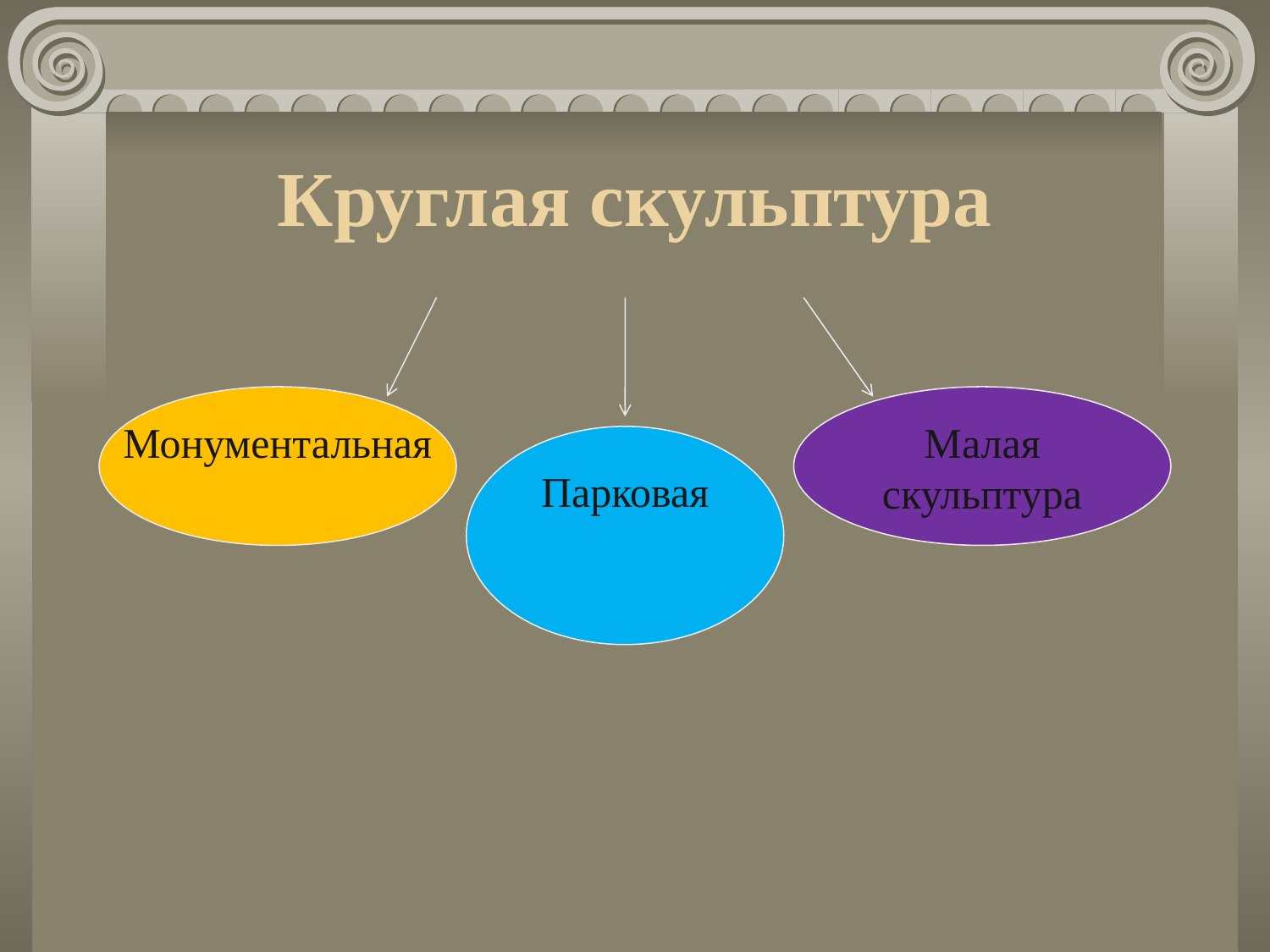

# Круглая скульптура

Монументальная
Малая
скульптура
Парковая